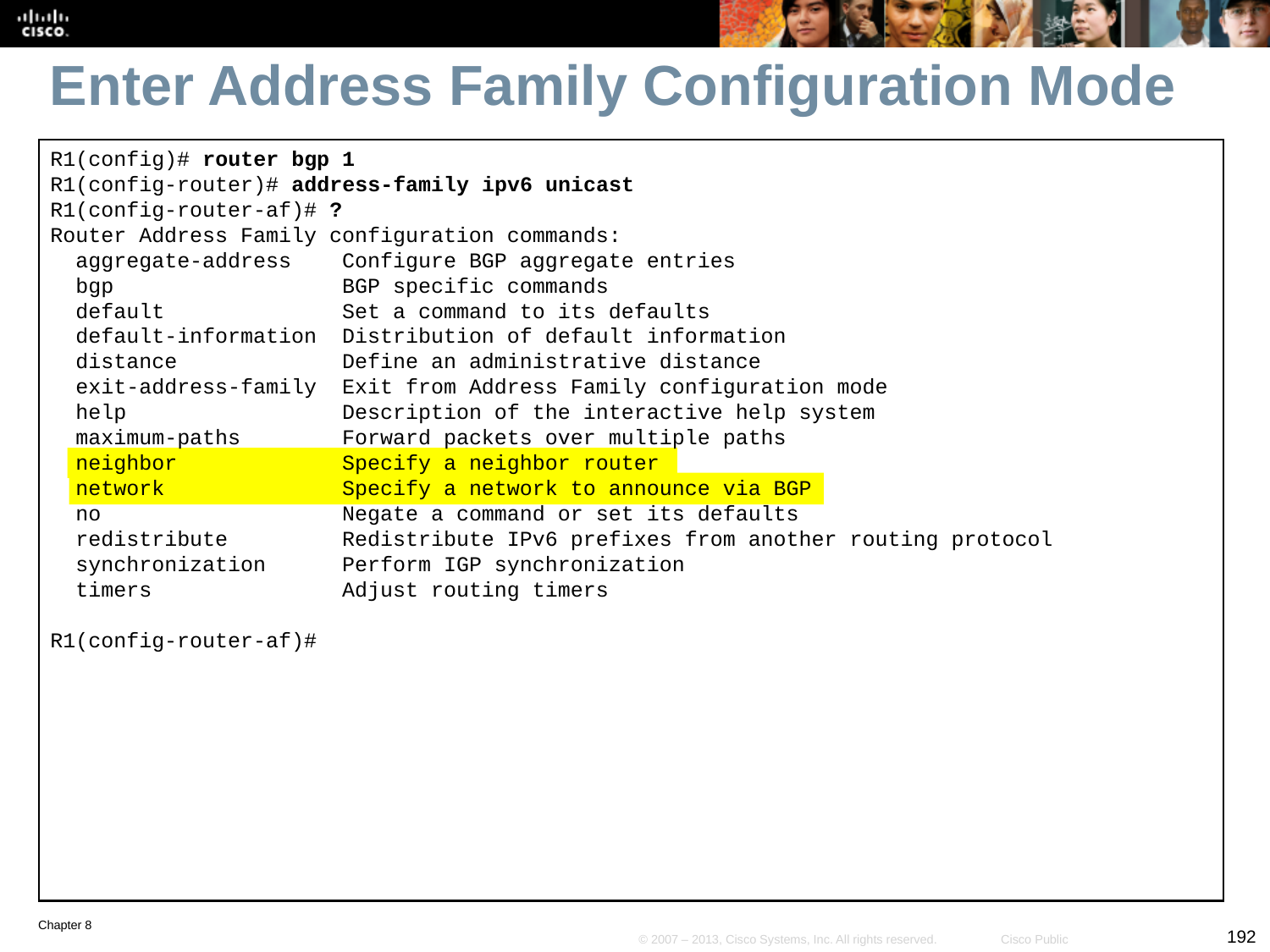

# Enter Address Family Configuration Mode
R1(config)# router bgp 1
R1(config-router)# address-family ipv6 unicast
R1(config-router-af)# ?
Router Address Family configuration commands:
  aggregate-address    Configure BGP aggregate entries
  bgp                  BGP specific commands
  default              Set a command to its defaults
  default-information  Distribution of default information
  distance             Define an administrative distance
  exit-address-family  Exit from Address Family configuration mode
  help                 Description of the interactive help system
  maximum-paths        Forward packets over multiple paths
  neighbor             Specify a neighbor router
  network              Specify a network to announce via BGP
  no                   Negate a command or set its defaults
  redistribute         Redistribute IPv6 prefixes from another routing protocol
  synchronization      Perform IGP synchronization
  timers               Adjust routing timers

R1(config-router-af)#